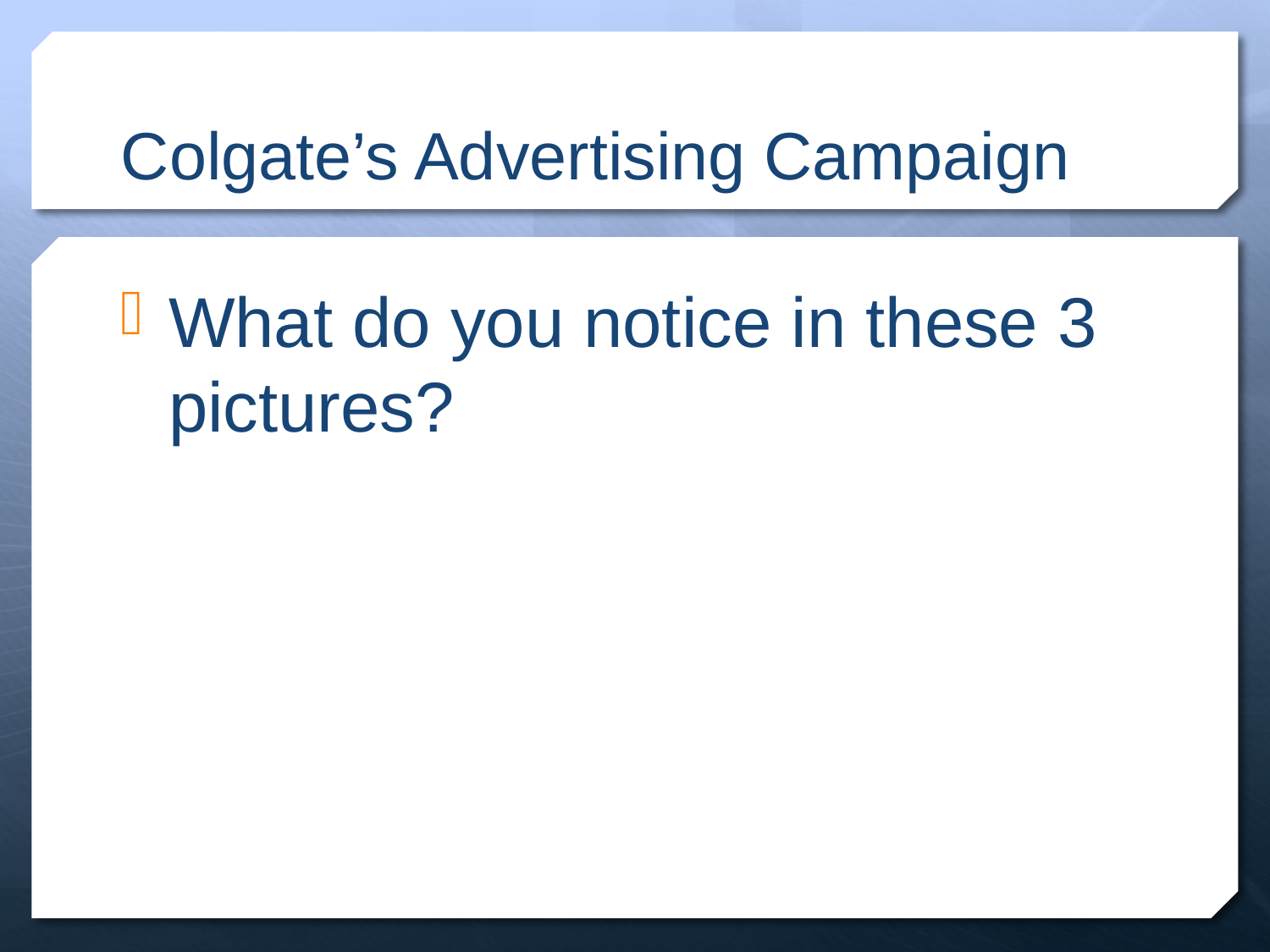

# Colgate’s Advertising Campaign
What do you notice in these 3 pictures?